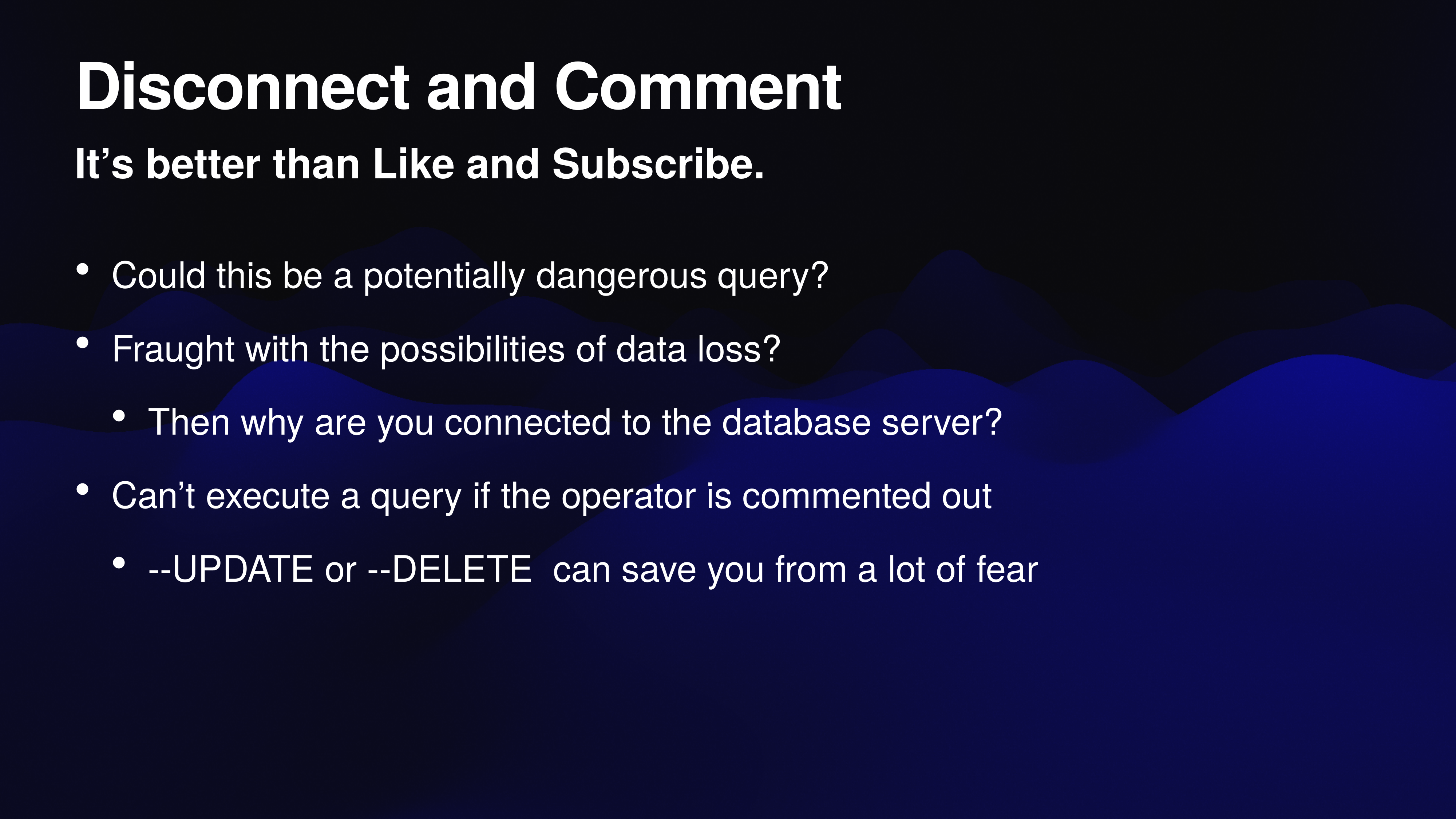

# Disconnect and Comment
It’s better than Like and Subscribe.
Could this be a potentially dangerous query?
Fraught with the possibilities of data loss?
Then why are you connected to the database server?
Can’t execute a query if the operator is commented out
--UPDATE or --DELETE  can save you from a lot of fear